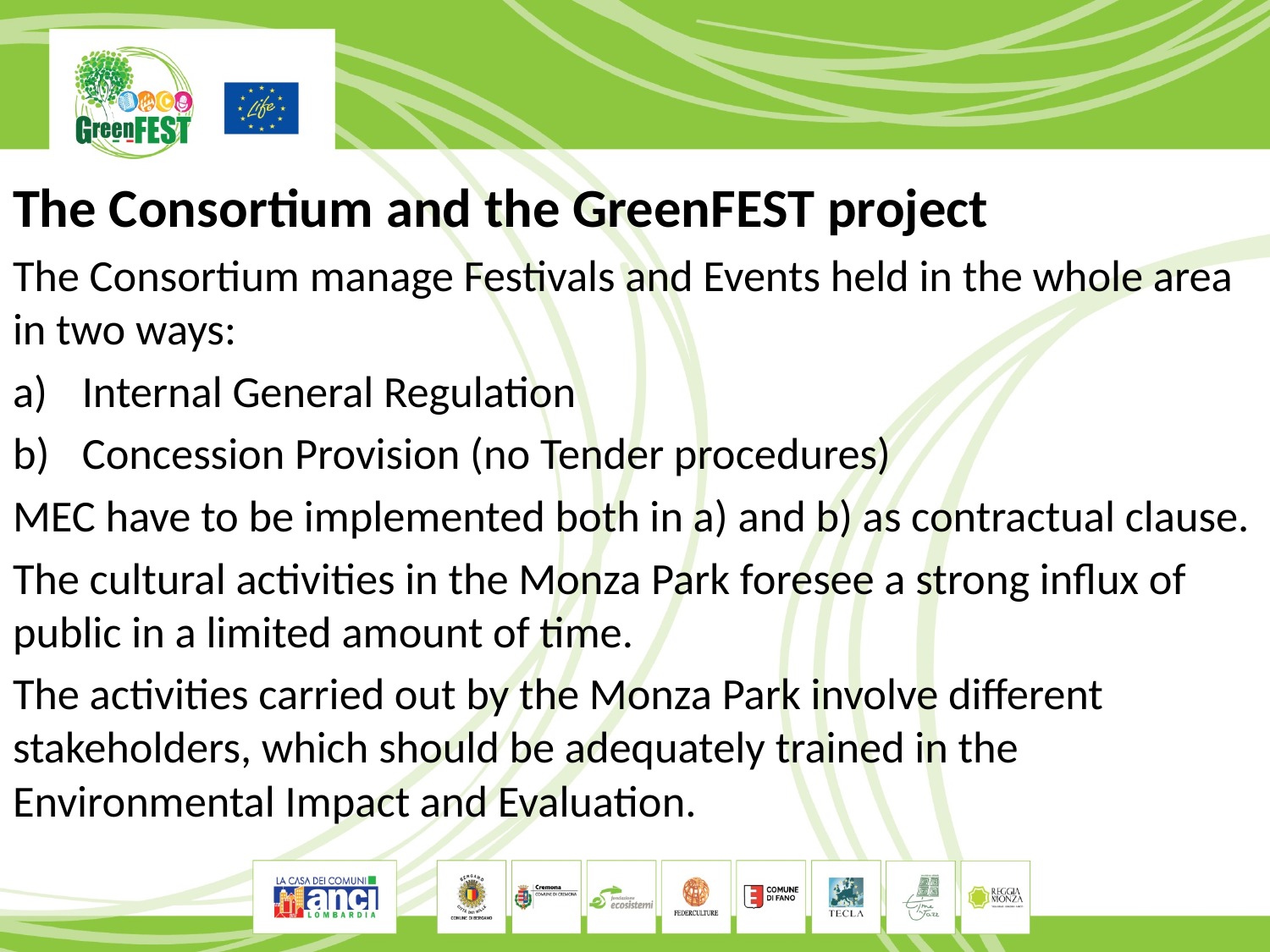

The Consortium and the GreenFEST project
The Consortium manage Festivals and Events held in the whole area in two ways:
Internal General Regulation
Concession Provision (no Tender procedures)
MEC have to be implemented both in a) and b) as contractual clause.
The cultural activities in the Monza Park foresee a strong influx of public in a limited amount of time.
The activities carried out by the Monza Park involve different stakeholders, which should be adequately trained in the Environmental Impact and Evaluation.